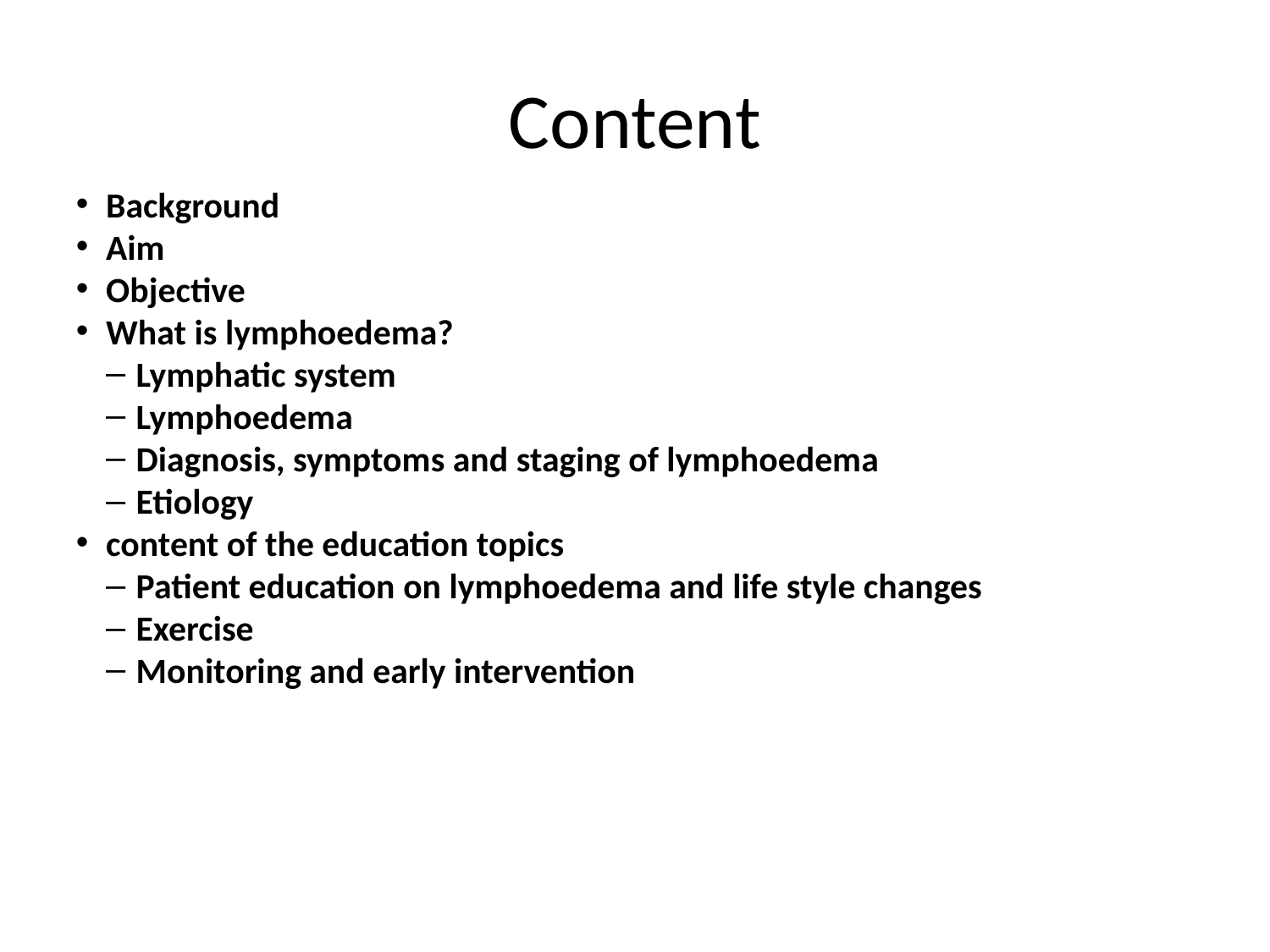

Content
Background
Aim
Objective
What is lymphoedema?
Lymphatic system
Lymphoedema
Diagnosis, symptoms and staging of lymphoedema
Etiology
content of the education topics
Patient education on lymphoedema and life style changes
Exercise
Monitoring and early intervention